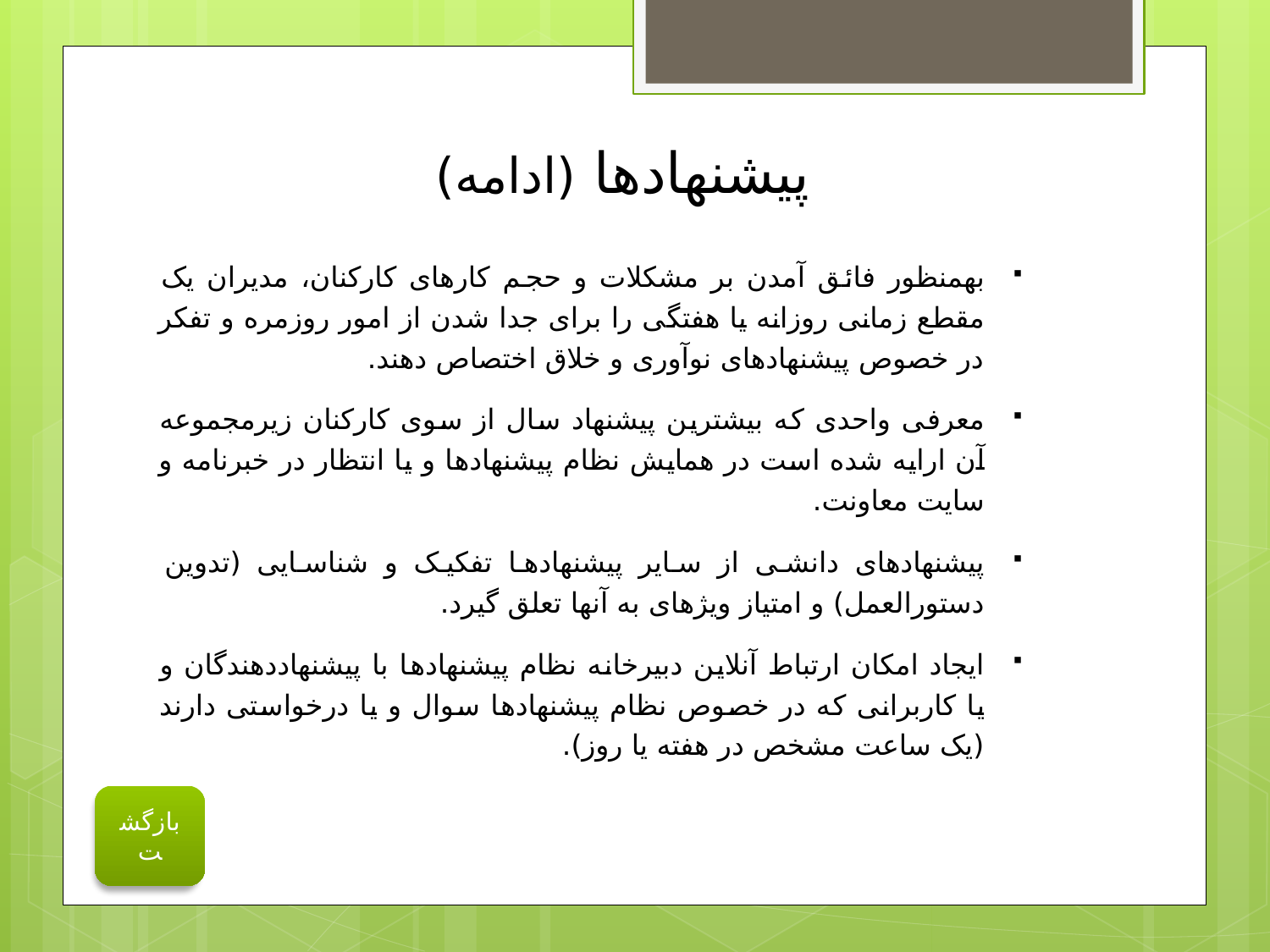

# پیشنهادها (ادامه)
به­منظور فائق آمدن بر مشکلات و حجم کارهای کارکنان، مدیران یک مقطع زمانی روزانه یا هفتگی را برای جدا شدن از امور روزمره و تفکر در خصوص پیشنهادهای نوآوری و خلاق اختصاص دهند.
معرفی واحدی که بیشترین پیشنهاد سال از سوی کارکنان زیرمجموعه آن ارایه شده است در همایش نظام پیشنهادها و یا انتظار در خبرنامه و سایت معاونت.
پیشنهادهای دانشی از سایر پیشنهادها تفکیک و شناسایی (تدوین دستورالعمل) و امتیاز ویژه­ای به آن­ها تعلق گیرد.
ایجاد امکان ارتباط آنلاین دبیرخانه نظام پیشنهادها با پیشنهاددهندگان و یا کاربرانی که در خصوص نظام پیشنهادها سوال و یا درخواستی دارند (یک ساعت مشخص در هفته یا روز).

بازگشت